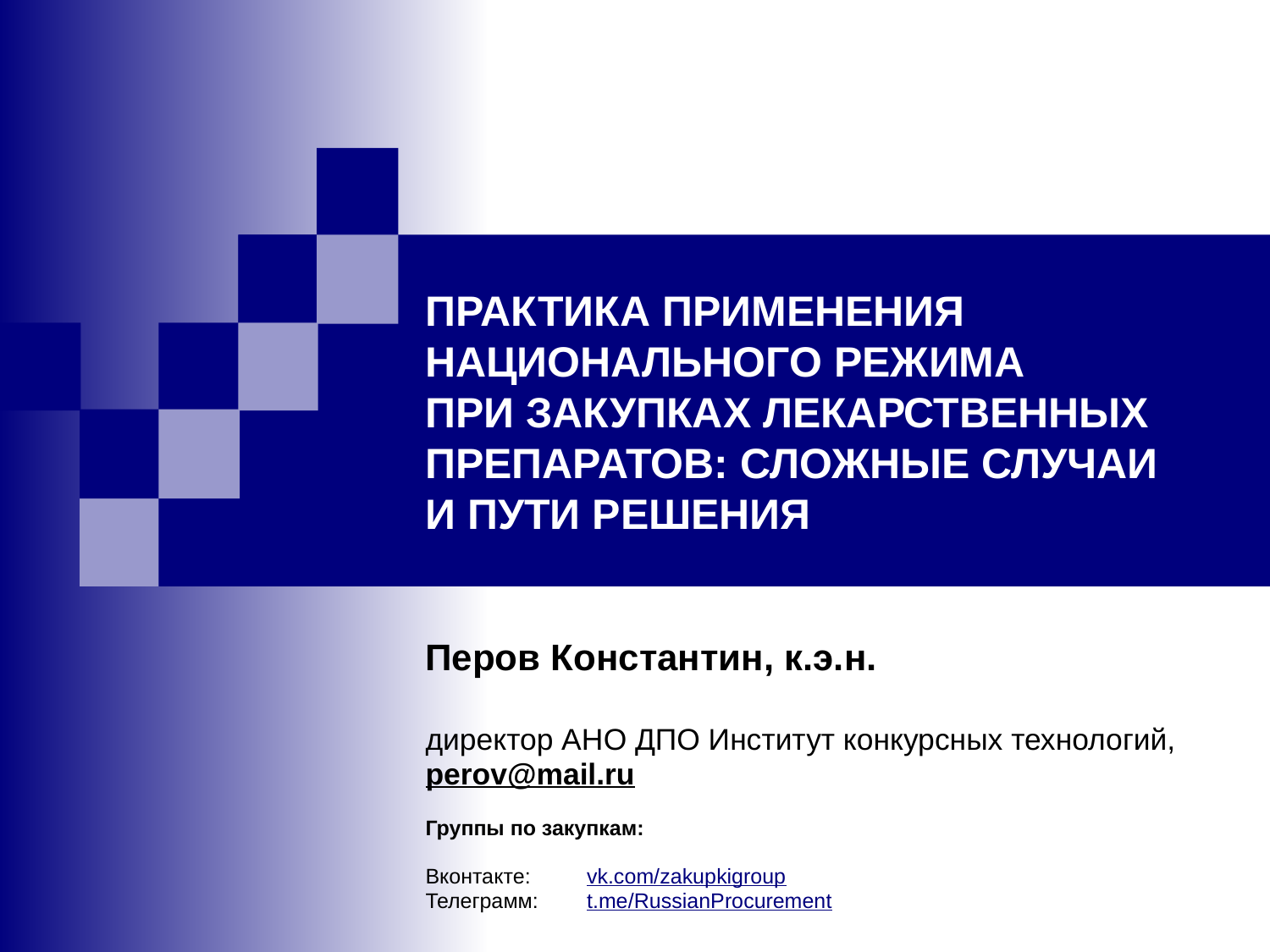

# ПРАКТИКА ПРИМЕНЕНИЯ НАЦИОНАЛЬНОГО РЕЖИМА ПРИ ЗАКУПКАХ ЛЕКАРСТВЕННЫХ ПРЕПАРАТОВ: СЛОЖНЫЕ СЛУЧАИ И ПУТИ РЕШЕНИЯ
Перов Константин, к.э.н.

директор АНО ДПО Институт конкурсных технологий,
perov@mail.ru

Группы по закупкам:

Вконтакте:	vk.com/zakupkigroup
Телеграмм: 	t.me/RussianProcurement